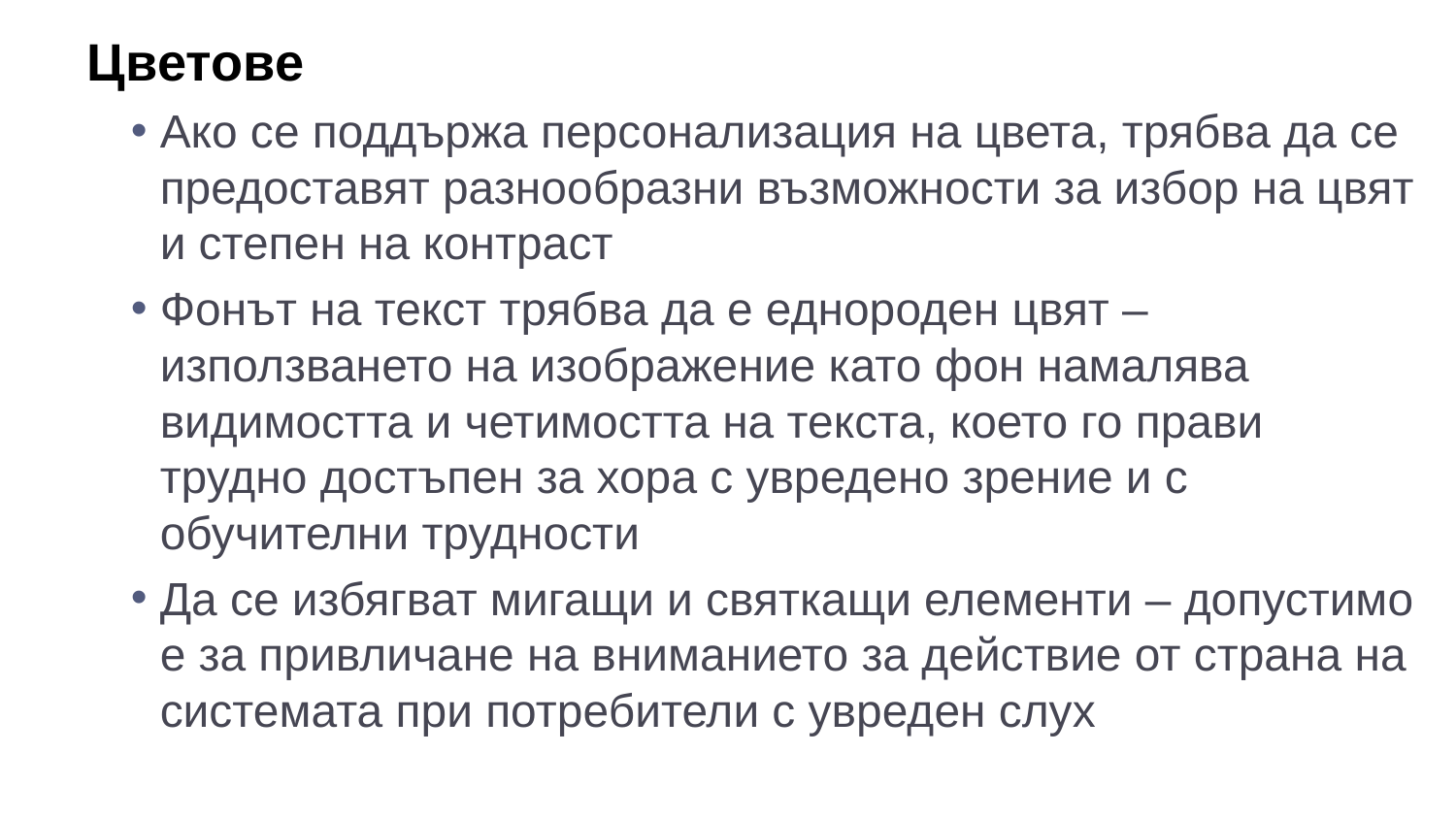

Цветове
Ако се поддържа персонализация на цвета, трябва да се предоставят разнообразни възможности за избор на цвят и степен на контраст
Фонът на текст трябва да е еднороден цвят – използването на изображение като фон намалява видимостта и четимостта на текста, което го прави трудно достъпен за хора с увредено зрение и с обучителни трудности
Да се избягват мигащи и святкащи елементи – допустимо е за привличане на вниманието за действие от страна на системата при потребители с увреден слух